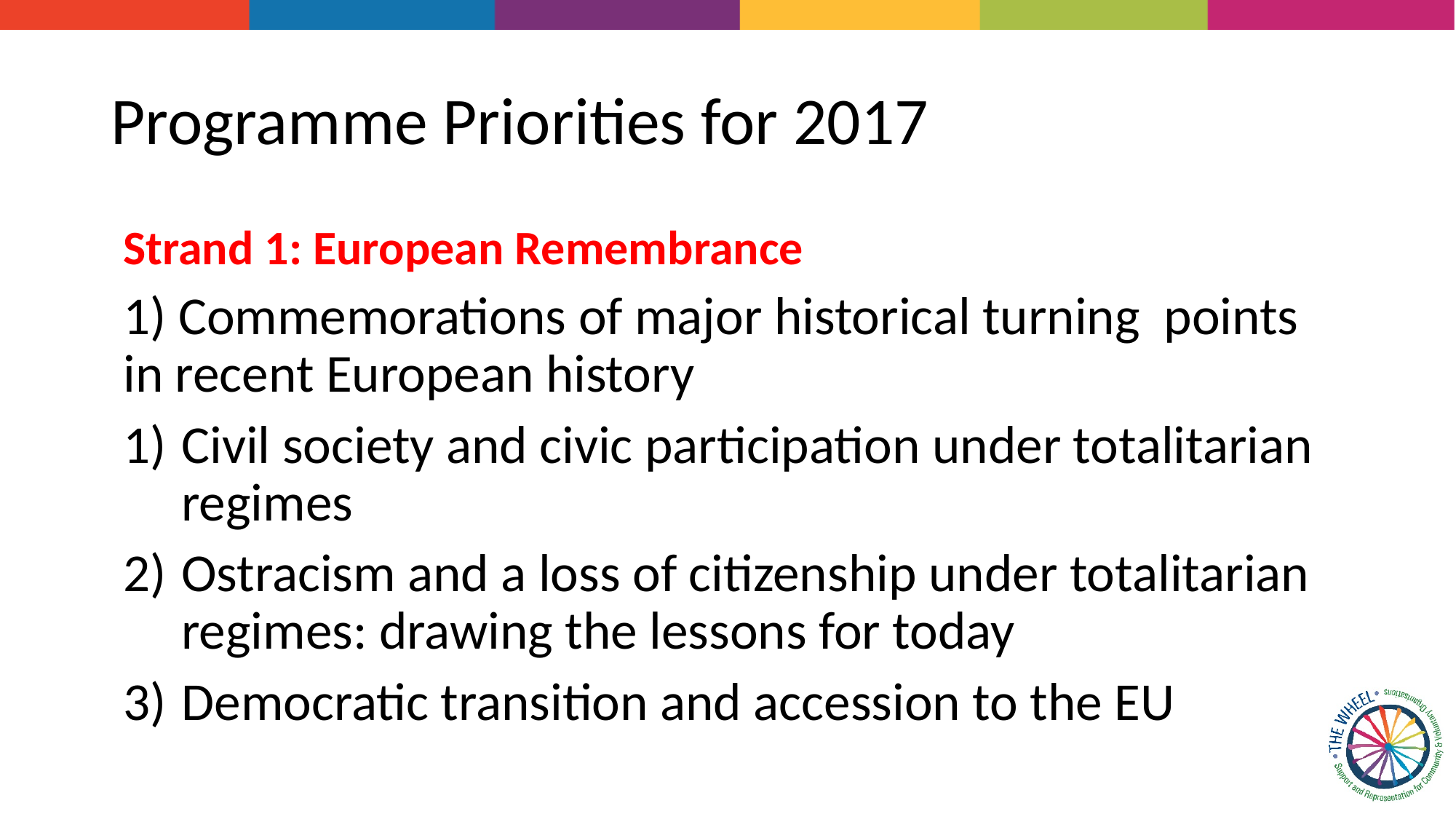

# Programme Priorities for 2017
Strand 1: European Remembrance
1) Commemorations of major historical turning  points in recent European history
Civil society and civic participation under totalitarian regimes
Ostracism and a loss of citizenship under totalitarian regimes: drawing the lessons for today
Democratic transition and accession to the EU